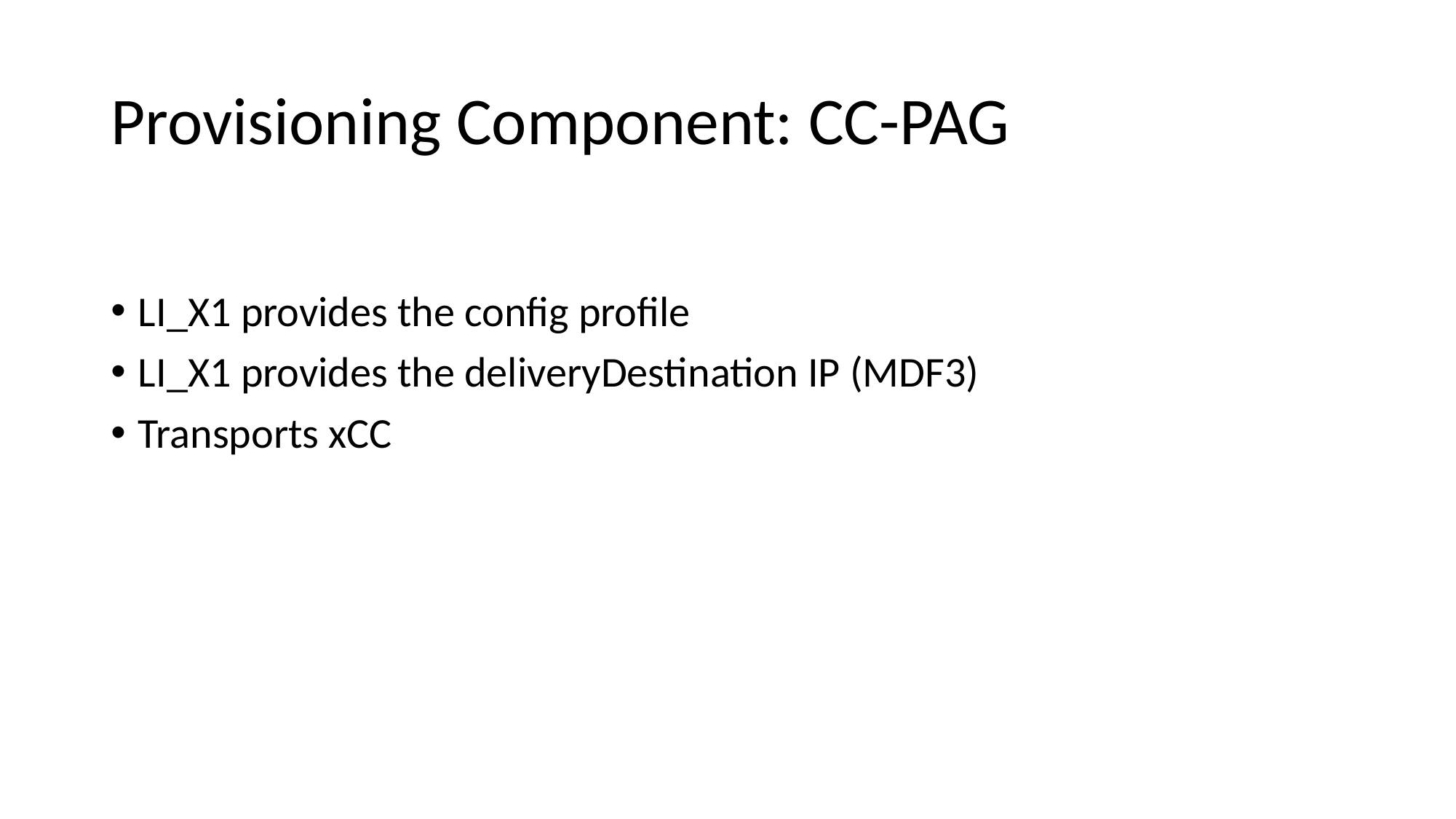

# Provisioning Component: CC-PAG

LI_X1 provides the config profile
LI_X1 provides the deliveryDestination IP (MDF3)
Transports xCC